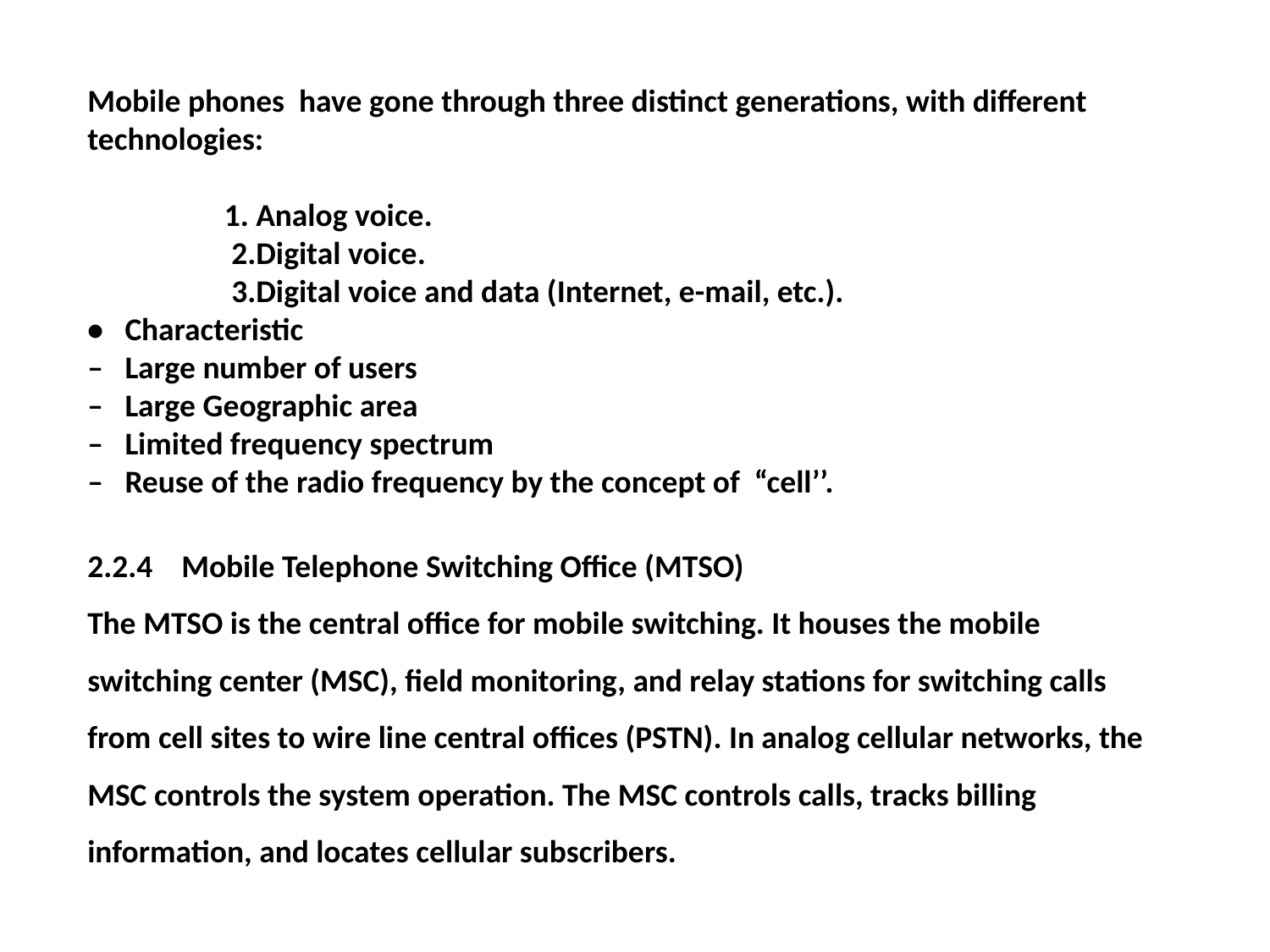

Mobile phones  have gone through three distinct generations, with different technologies:

                   1. Analog voice.
                    2.Digital voice.
                    3.Digital voice and data (Internet, e-mail, etc.).
•   Characteristic
–   Large number of users
–   Large Geographic area
–   Limited frequency spectrum
–   Reuse of the radio frequency by the concept of  “cell’’.
2.2.4    Mobile Telephone Switching Office (MTSO)
The MTSO is the central office for mobile switching. It houses the mobile switching center (MSC), field monitoring, and relay stations for switching calls from cell sites to wire line central offices (PSTN). In analog cellular networks, the MSC controls the system operation. The MSC controls calls, tracks billing information, and locates cellular subscribers.